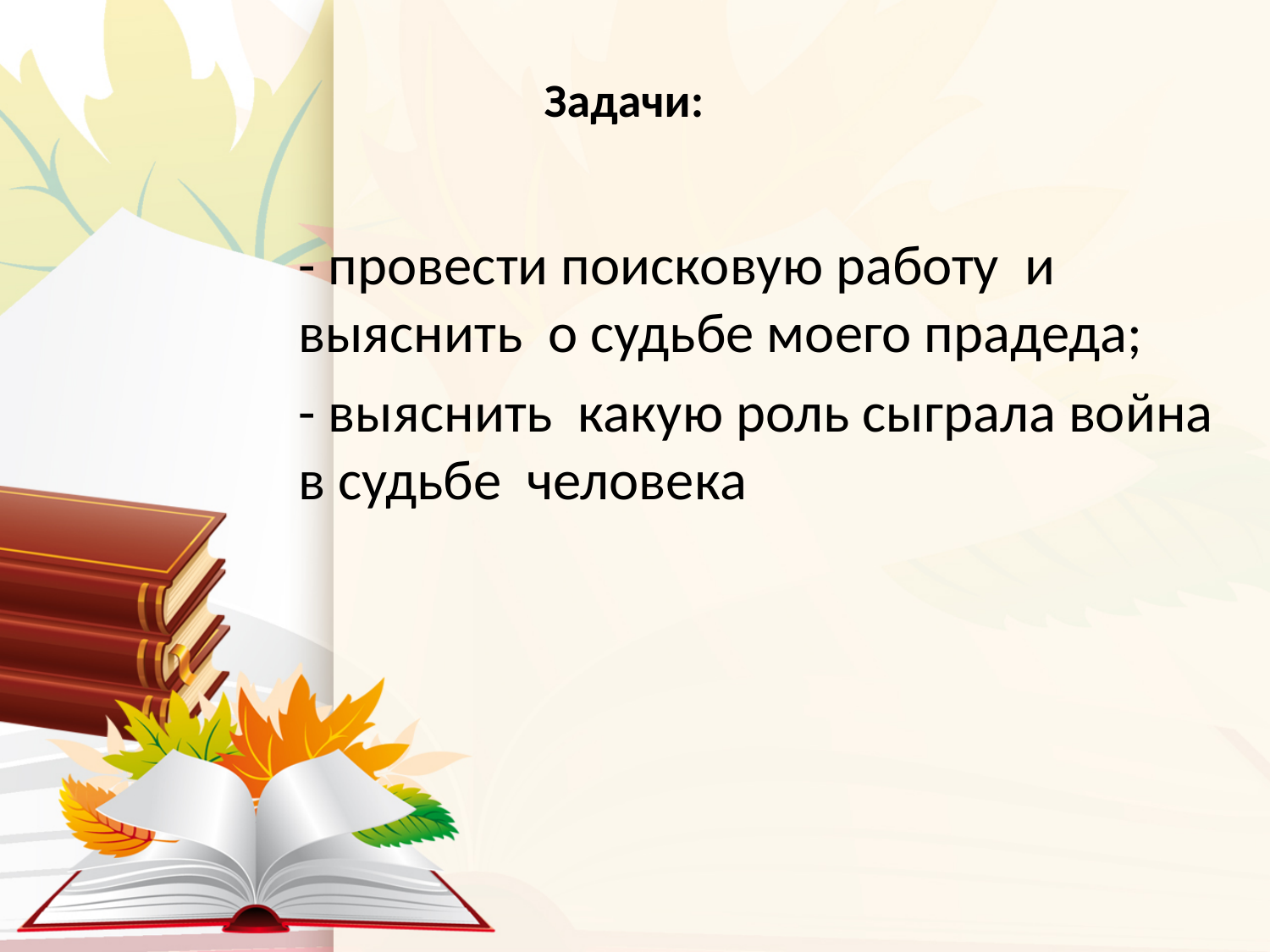

# Задачи:
- провести поисковую работу  и выяснить  о судьбе моего прадеда;
- выяснить  какую роль сыграла война в судьбе  человека